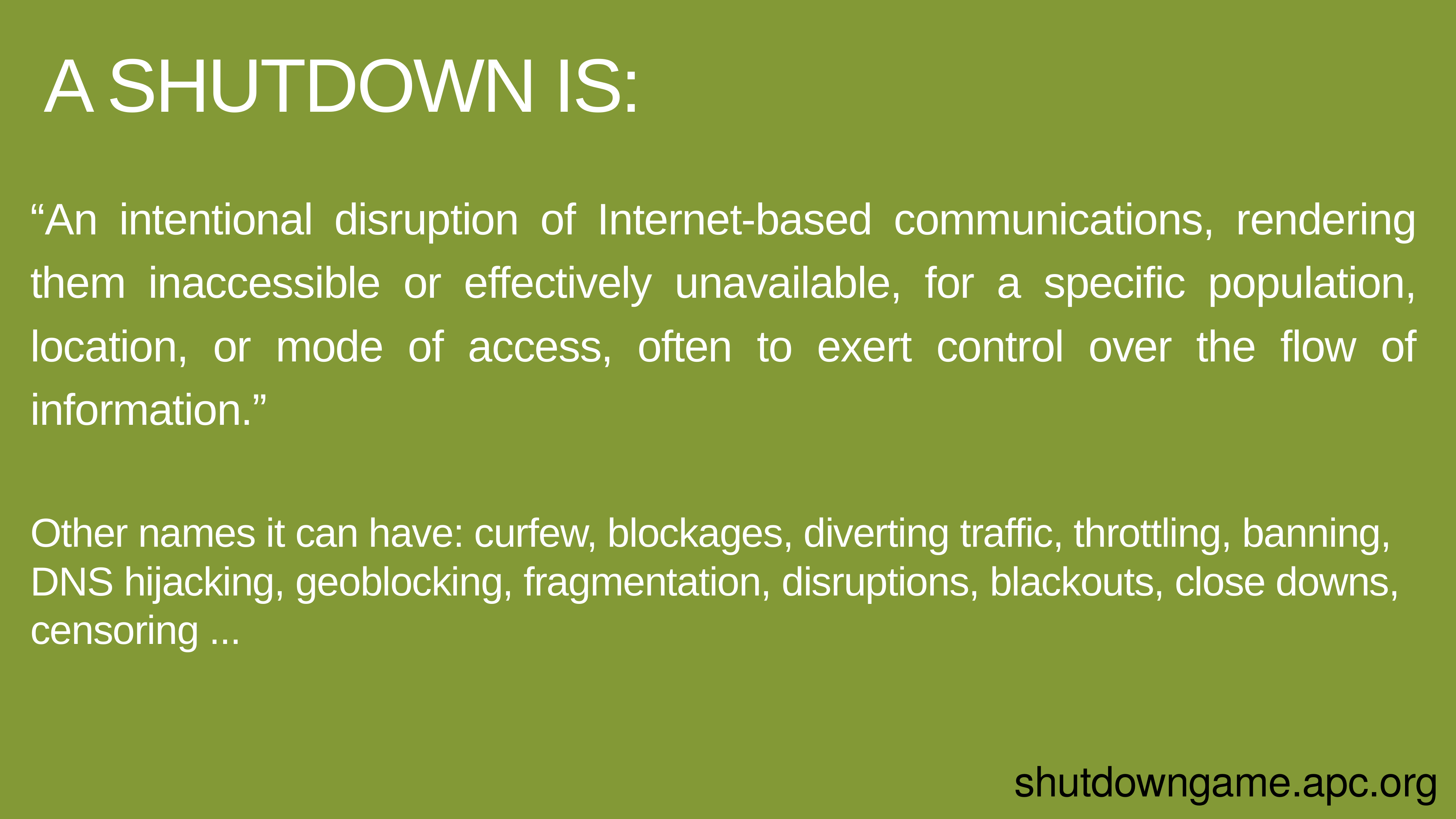

a Shutdown IS:
“An intentional disruption of Internet-based communications, rendering them inaccessible or effectively unavailable, for a specific population, location, or mode of access, often to exert control over the flow of information.”

Other names it can have: curfew, blockages, diverting traffic, throttling, banning, DNS hijacking, geoblocking, fragmentation, disruptions, blackouts, close downs, censoring ...
shutdowngame.apc.org